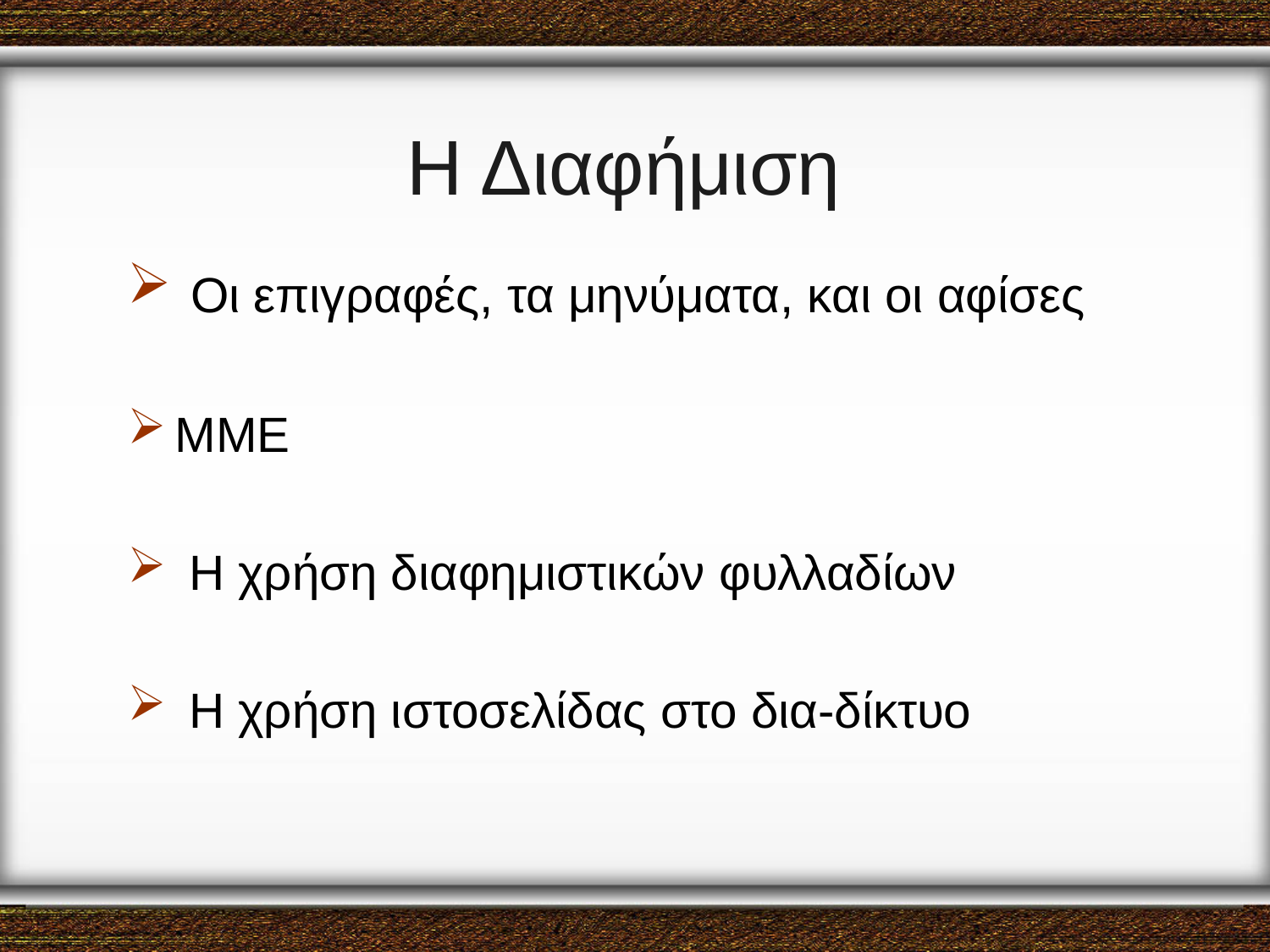

# Η Διαφήμιση
 Οι επιγραφές, τα μηνύματα, και οι αφίσες

ΜΜΕ

 Η χρήση διαφημιστικών φυλλαδίων

 Η χρήση ιστοσελίδας στο δια-δίκτυο